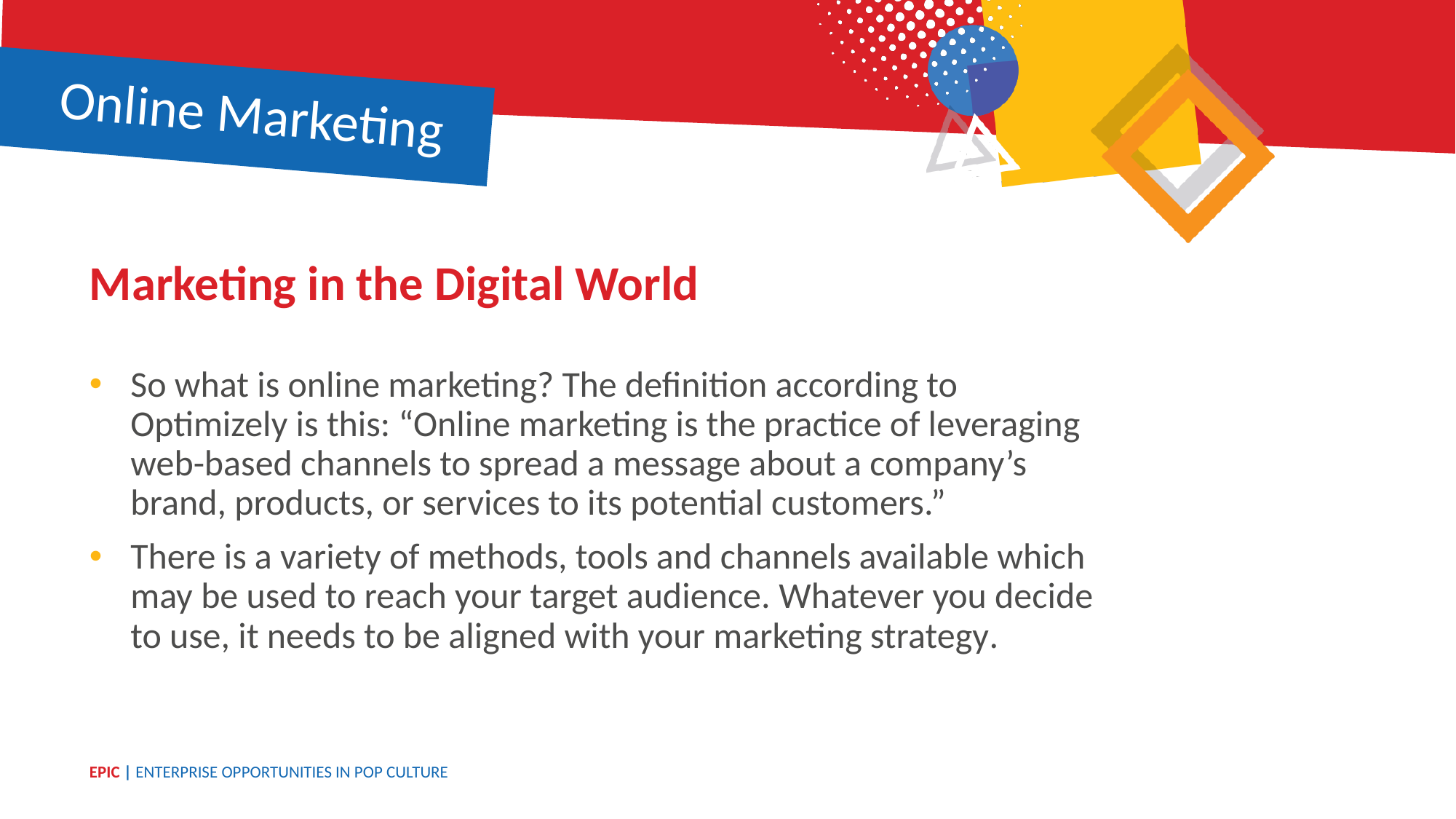

Online Marketing

Marketing in the Digital World

So what is online marketing? The definition according to Optimizely is this: “Online marketing is the practice of leveraging web-based channels to spread a message about a company’s brand, products, or services to its potential customers.”
There is a variety of methods, tools and channels available which may be used to reach your target audience. Whatever you decide to use, it needs to be aligned with your marketing strategy.